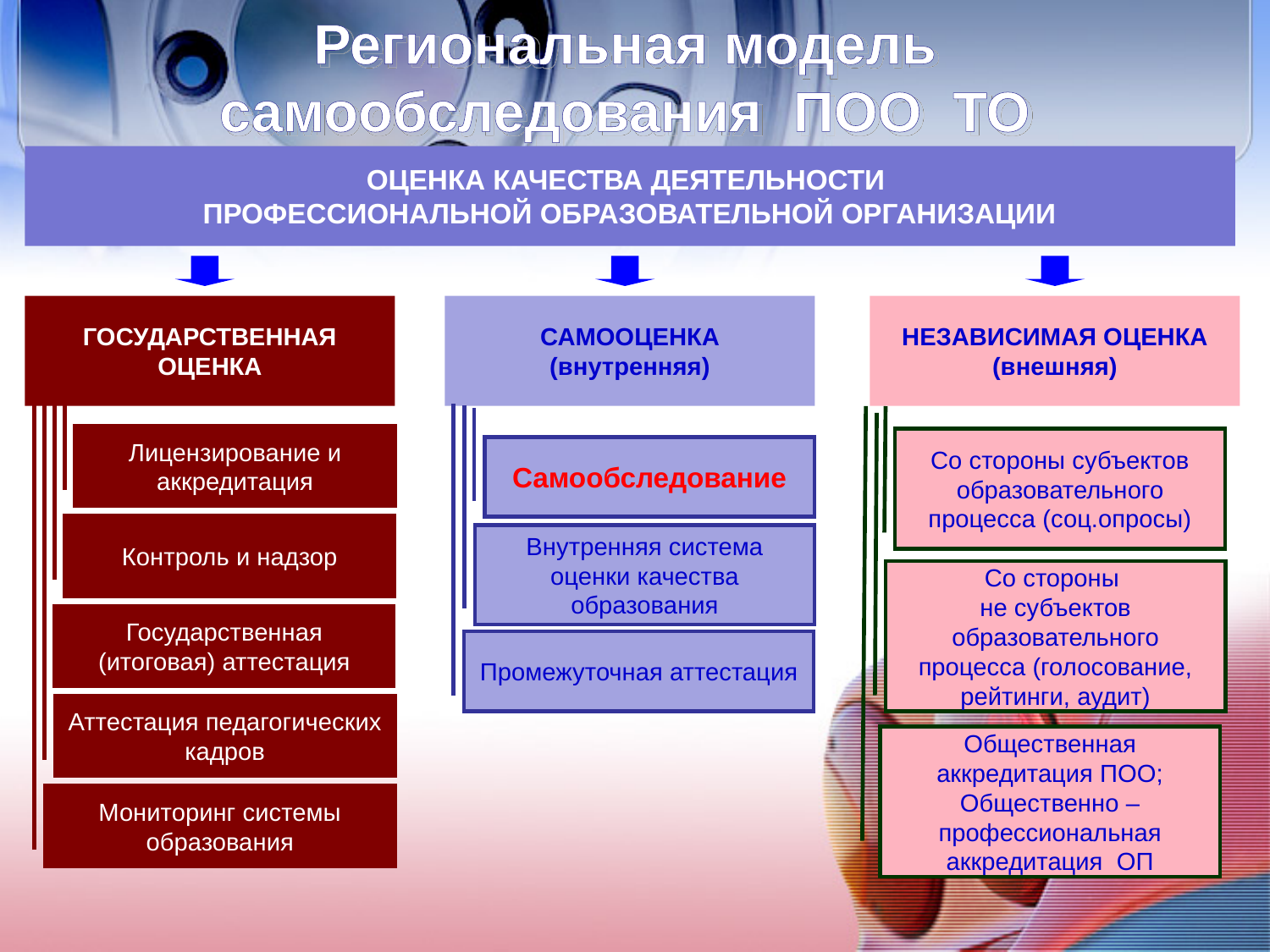

# Региональная модель самообследования  ПОО  ТО
ОЦЕНКА КАЧЕСТВА ДЕЯТЕЛЬНОСТИ
ПРОФЕССИОНАЛЬНОЙ ОБРАЗОВАТЕЛЬНОЙ ОРГАНИЗАЦИИ

ГОСУДАРСТВЕННАЯ ОЦЕНКА
САМООЦЕНКА
(внутренняя)
НЕЗАВИСИМАЯ ОЦЕНКА (внешняя)
Лицензирование и аккредитация
Со стороны субъектов образовательного процесса (соц.опросы)
Самообследование
Контроль и надзор
Внутренняя система оценки качества образования
Со стороны
не субъектов образовательного процесса (голосование, рейтинги, аудит)
Государственная (итоговая) аттестация
Промежуточная аттестация
Аттестация педагогических кадров
Общественная аккредитация ПОО;
Общественно – профессиональная аккредитация  ОП
Мониторинг системы образования